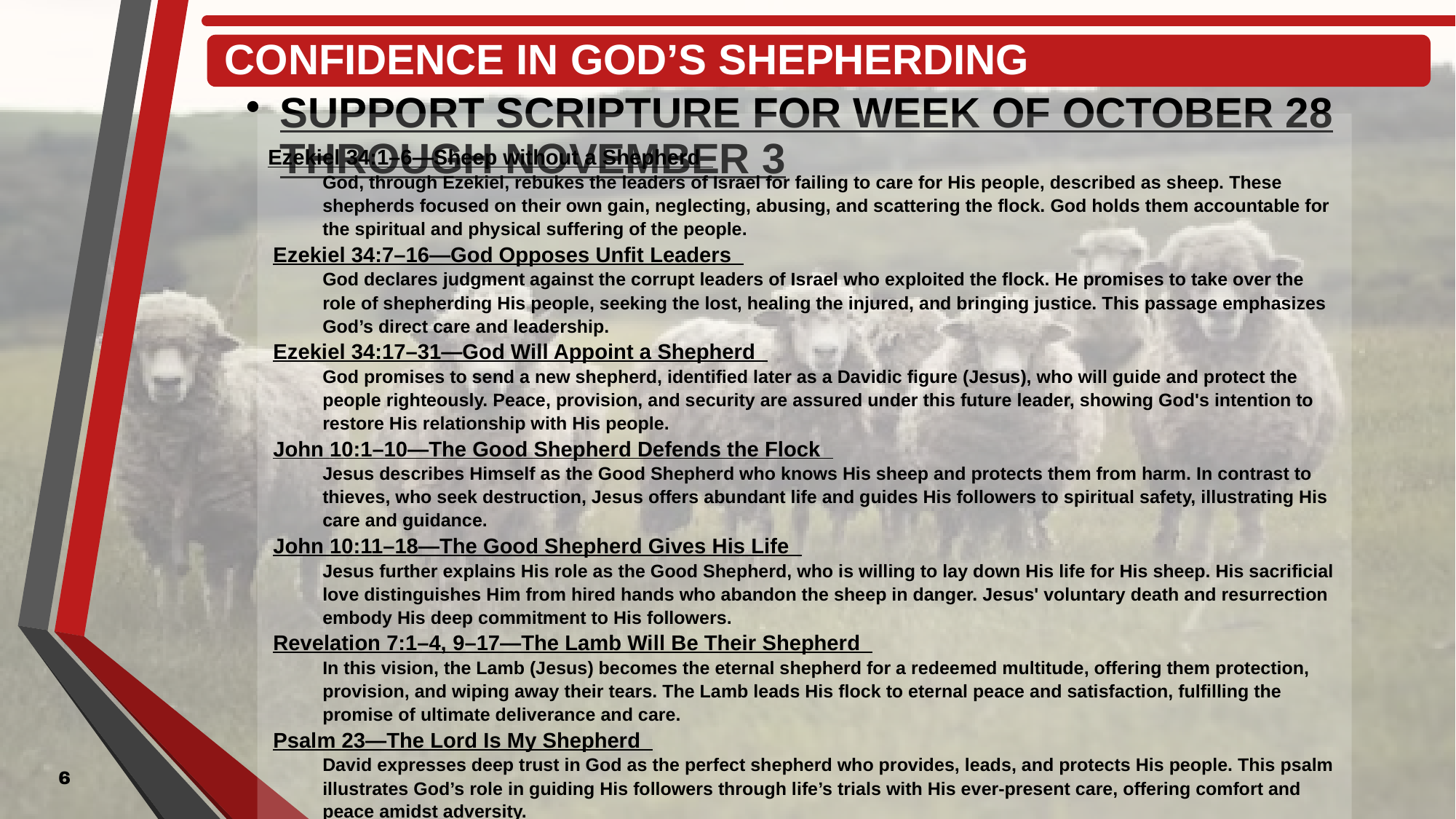

Confidence in God’s Shepherding
Support Scripture for Week of October 28 through November 3

Ezekiel 34:1–6—Sheep without a Shepherd
God, through Ezekiel, rebukes the leaders of Israel for failing to care for His people, described as sheep. These shepherds focused on their own gain, neglecting, abusing, and scattering the flock. God holds them accountable for the spiritual and physical suffering of the people.
 Ezekiel 34:7–16—God Opposes Unfit Leaders
God declares judgment against the corrupt leaders of Israel who exploited the flock. He promises to take over the role of shepherding His people, seeking the lost, healing the injured, and bringing justice. This passage emphasizes God’s direct care and leadership.
 Ezekiel 34:17–31—God Will Appoint a Shepherd
God promises to send a new shepherd, identified later as a Davidic figure (Jesus), who will guide and protect the people righteously. Peace, provision, and security are assured under this future leader, showing God's intention to restore His relationship with His people.
 John 10:1–10—The Good Shepherd Defends the Flock
Jesus describes Himself as the Good Shepherd who knows His sheep and protects them from harm. In contrast to thieves, who seek destruction, Jesus offers abundant life and guides His followers to spiritual safety, illustrating His care and guidance.
 John 10:11–18—The Good Shepherd Gives His Life
Jesus further explains His role as the Good Shepherd, who is willing to lay down His life for His sheep. His sacrificial love distinguishes Him from hired hands who abandon the sheep in danger. Jesus' voluntary death and resurrection embody His deep commitment to His followers.
 Revelation 7:1–4, 9–17—The Lamb Will Be Their Shepherd
In this vision, the Lamb (Jesus) becomes the eternal shepherd for a redeemed multitude, offering them protection, provision, and wiping away their tears. The Lamb leads His flock to eternal peace and satisfaction, fulfilling the promise of ultimate deliverance and care.
 Psalm 23—The Lord Is My Shepherd
David expresses deep trust in God as the perfect shepherd who provides, leads, and protects His people. This psalm illustrates God’s role in guiding His followers through life’s trials with His ever-present care, offering comfort and peace amidst adversity.
6